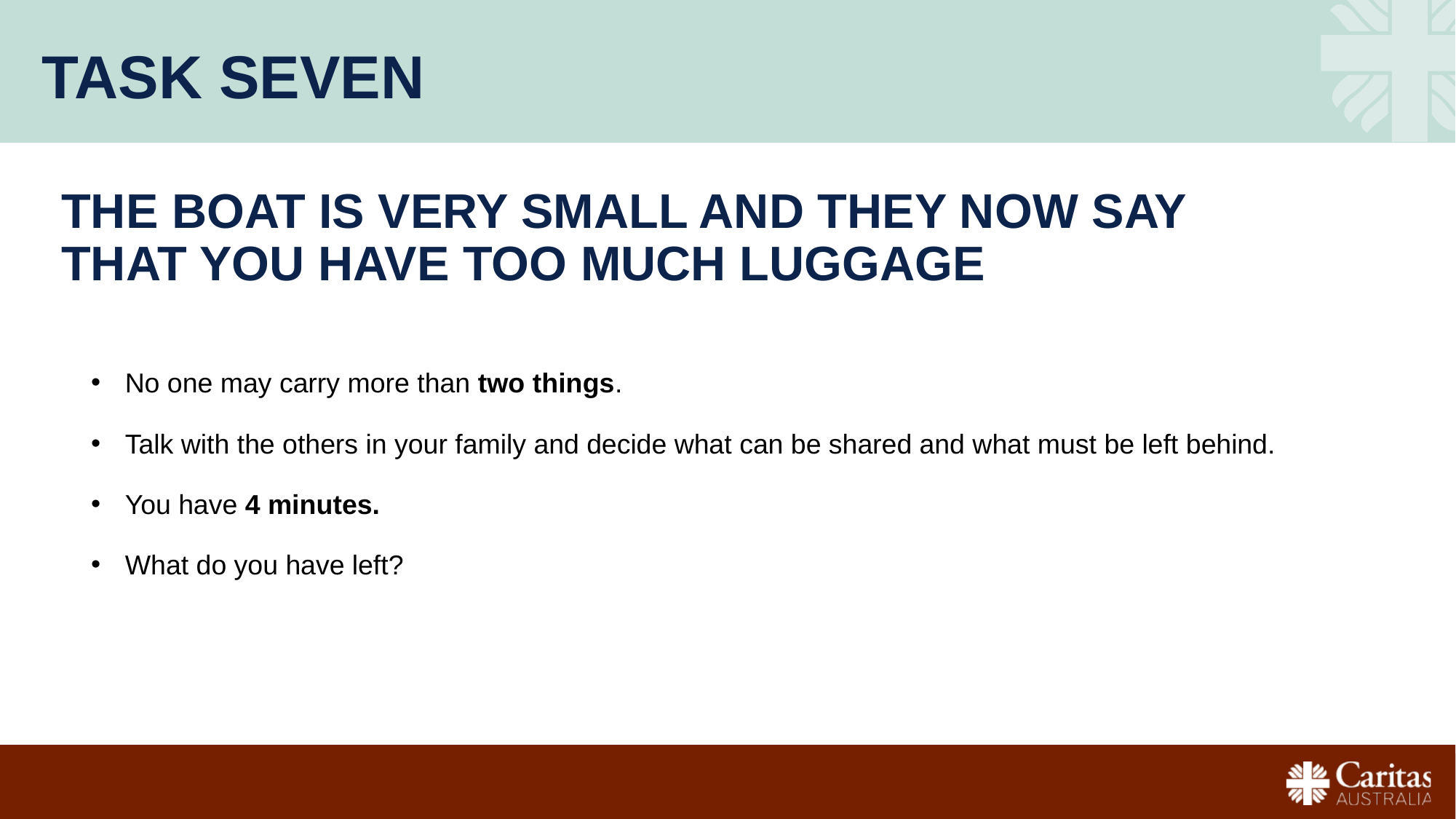

# Task Seven
The boat is very small and they now say that you have too much luggage
No one may carry more than two things.
Talk with the others in your family and decide what can be shared and what must be left behind.
You have 4 minutes.
What do you have left?